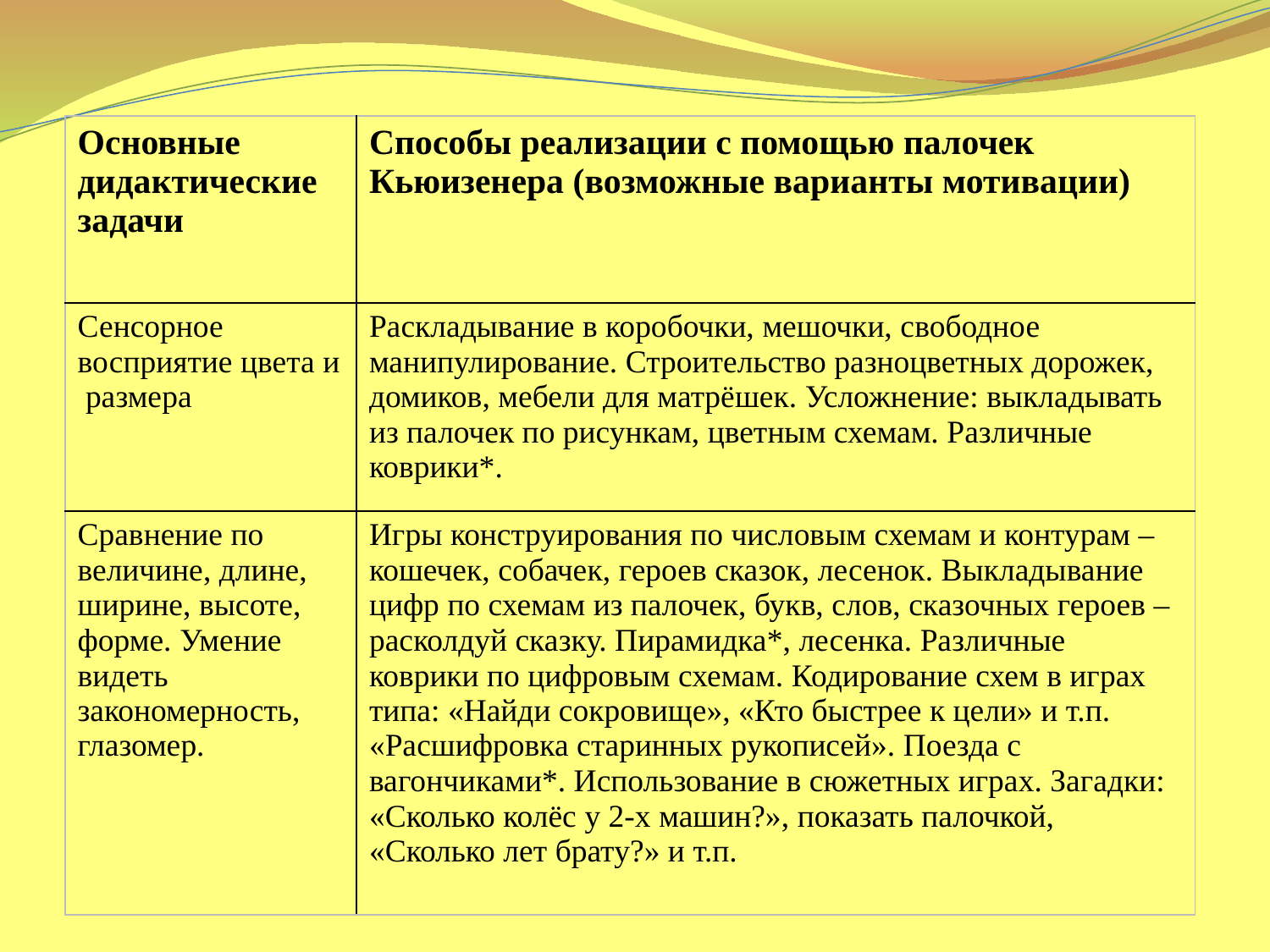

| Основные дидактические задачи | Способы реализации с помощью палочек Кьюизенера (возможные варианты мотивации) |
| --- | --- |
| Сенсорное восприятие цвета и  размера | Раскладывание в коробочки, мешочки, свободное манипулирование. Строительство разноцветных дорожек, домиков, мебели для матрёшек. Усложнение: выкладывать из палочек по рисункам, цветным схемам. Различные коврики\*. |
| Сравнение по величине, длине, ширине, высоте, форме. Умение видеть закономерность, глазомер. | Игры конструирования по числовым схемам и контурам – кошечек, собачек, героев сказок, лесенок. Выкладывание цифр по схемам из палочек, букв, слов, сказочных героев – расколдуй сказку. Пирамидка\*, лесенка. Различные коврики по цифровым схемам. Кодирование схем в играх типа: «Найди сокровище», «Кто быстрее к цели» и т.п. «Расшифровка старинных рукописей». Поезда с вагончиками\*. Использование в сюжетных играх. Загадки: «Сколько колёс у 2-х машин?», показать палочкой, «Сколько лет брату?» и т.п. |